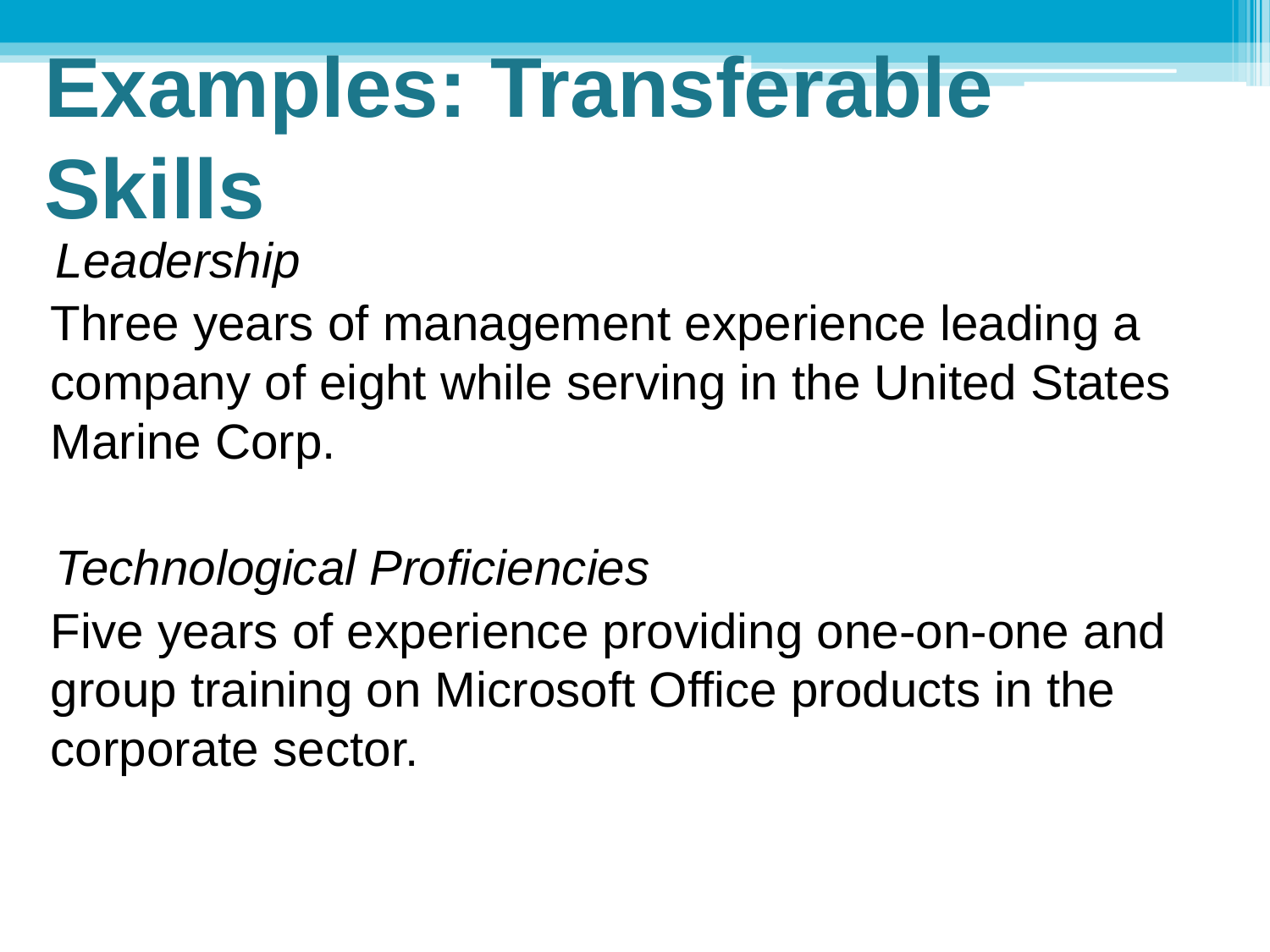

# Examples: Transferable Skills
Leadership
Three years of management experience leading a company of eight while serving in the United States Marine Corp.

Technological Proficiencies
Five years of experience providing one-on-one and group training on Microsoft Office products in the corporate sector.